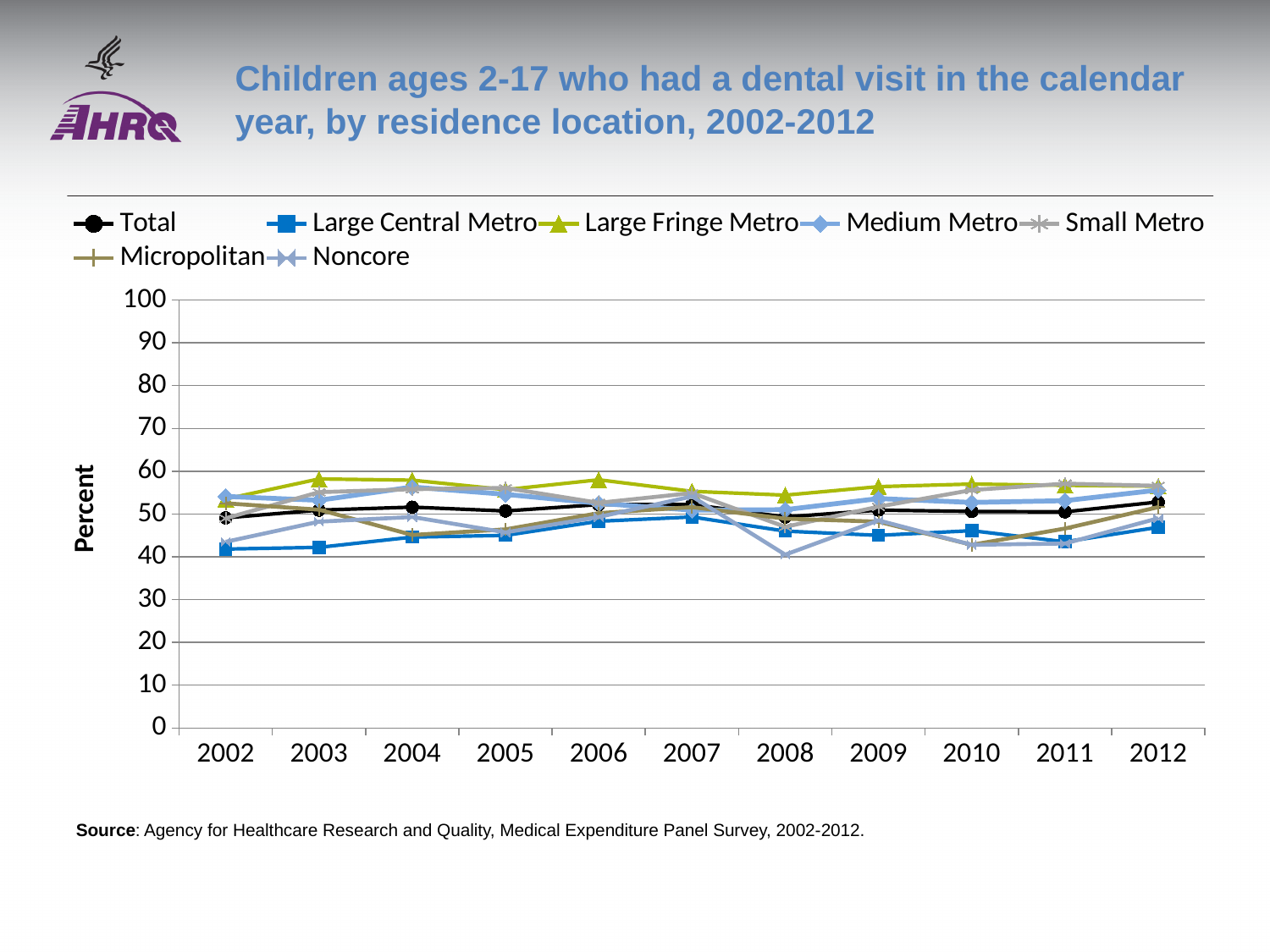

# Children ages 2-17 who had a dental visit in the calendar year, by residence location, 2002-2012

### Chart

| Category | Total | Large Central Metro | Large Fringe Metro | Medium Metro | Small Metro | Micropolitan | Noncore |
|---|---|---|---|---|---|---|---|
| 2002 | 49.1 | 41.8 | 53.5 | 54.1 | 49.0 | 52.5 | 43.5 |
| 2003 | 50.9 | 42.2 | 58.2 | 53.2 | 55.1 | 51.0 | 48.2 |
| 2004 | 51.6 | 44.6 | 57.9 | 56.3 | 55.8 | 45.1 | 49.3 |
| 2005 | 50.7 | 45.0 | 55.7 | 54.6 | 56.1 | 46.4 | 45.7 |
| 2006 | 52.2 | 48.3 | 58.0 | 52.5 | 52.6 | 50.2 | 49.3 |
| 2007 | 52.2 | 49.3 | 55.3 | 50.9 | 54.9 | 51.6 | 54.1 |
| 2008 | 49.3 | 46.0 | 54.4 | 51.0 | 47.0 | 48.9 | 40.5 |
| 2009 | 50.9 | 45.0 | 56.4 | 53.6 | 51.7 | 48.2 | 48.5 |
| 2010 | 50.6 | 46.1 | 57.0 | 52.7 | 55.6 | 42.8 | 42.8 |
| 2011 | 50.5 | 43.5 | 56.7 | 53.1 | 57.1 | 46.6 | 43.1 |
| 2012 | 52.8 | 46.9 | 56.5 | 55.6 | 56.6 | 51.6 | 49.0 |
Source: Agency for Healthcare Research and Quality, Medical Expenditure Panel Survey, 2002-2012.